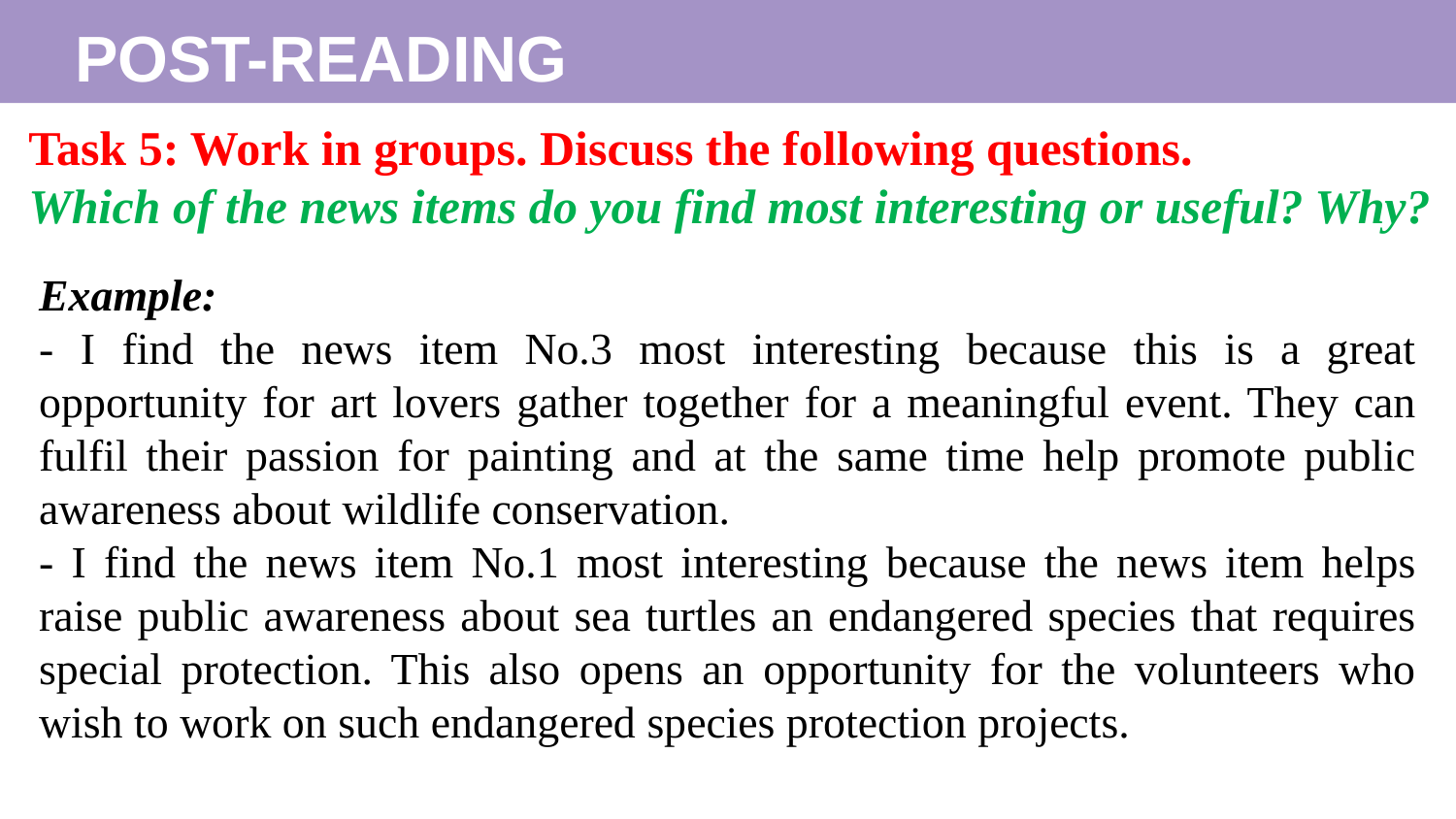

POST-READING
Task 5: Work in groups. Discuss the following questions.
Which of the news items do you find most interesting or useful? Why?
Example:
- I find the news item No.3 most interesting because this is a great opportunity for art lovers gather together for a meaningful event. They can fulfil their passion for painting and at the same time help promote public awareness about wildlife conservation.
- I find the news item No.1 most interesting because the news item helps raise public awareness about sea turtles an endangered species that requires special protection. This also opens an opportunity for the volunteers who wish to work on such endangered species protection projects.